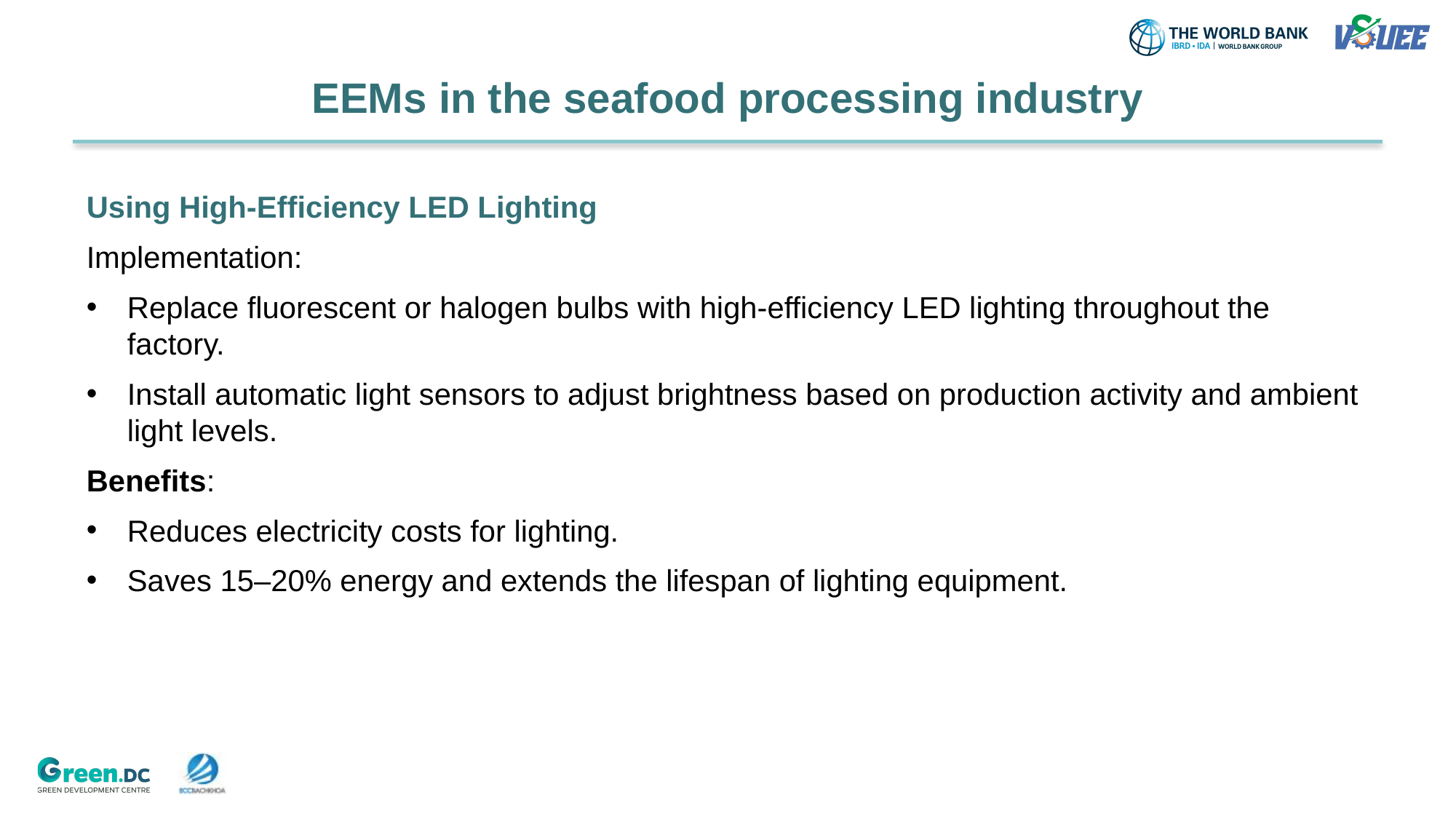

# EEMs in the seafood processing industry
Using High-Efficiency LED Lighting
Implementation:
Replace fluorescent or halogen bulbs with high-efficiency LED lighting throughout the factory.
Install automatic light sensors to adjust brightness based on production activity and ambient light levels.
Benefits:
Reduces electricity costs for lighting.
Saves 15–20% energy and extends the lifespan of lighting equipment.